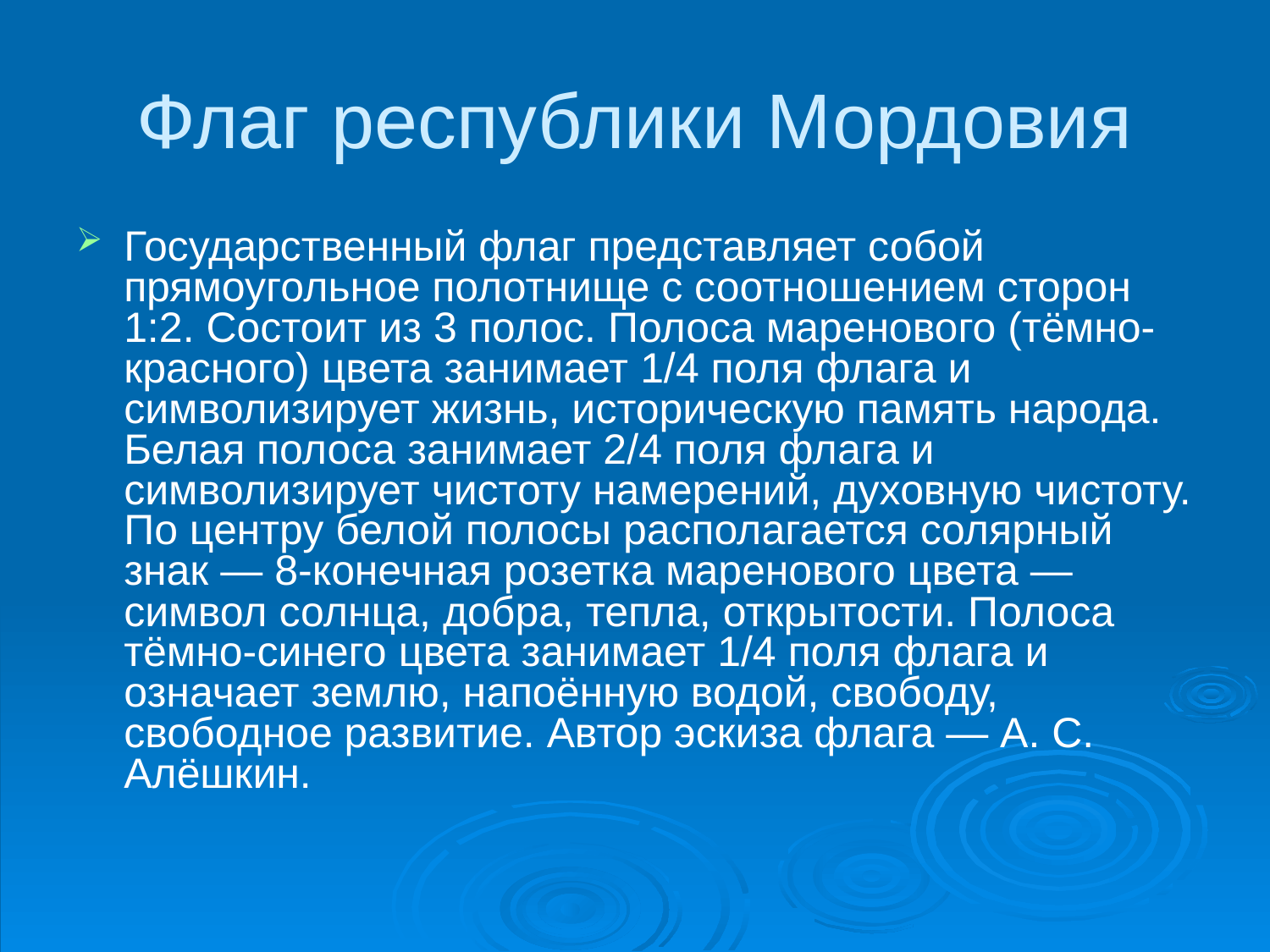

# Флаг республики Мордовия
Государственный флаг представляет собой прямоугольное полотнище с соотношением сторон 1:2. Состоит из 3 полос. Полоса маренового (тёмно-красного) цвета занимает 1/4 поля флага и символизирует жизнь, историческую память народа. Белая полоса занимает 2/4 поля флага и символизирует чистоту намерений, духовную чистоту. По центру белой полосы располагается солярный знак — 8-конечная розетка маренового цвета — символ солнца, добра, тепла, открытости. Полоса тёмно-синего цвета занимает 1/4 поля флага и означает землю, напоённую водой, свободу, свободное развитие. Автор эскиза флага — А. С. Алёшкин.